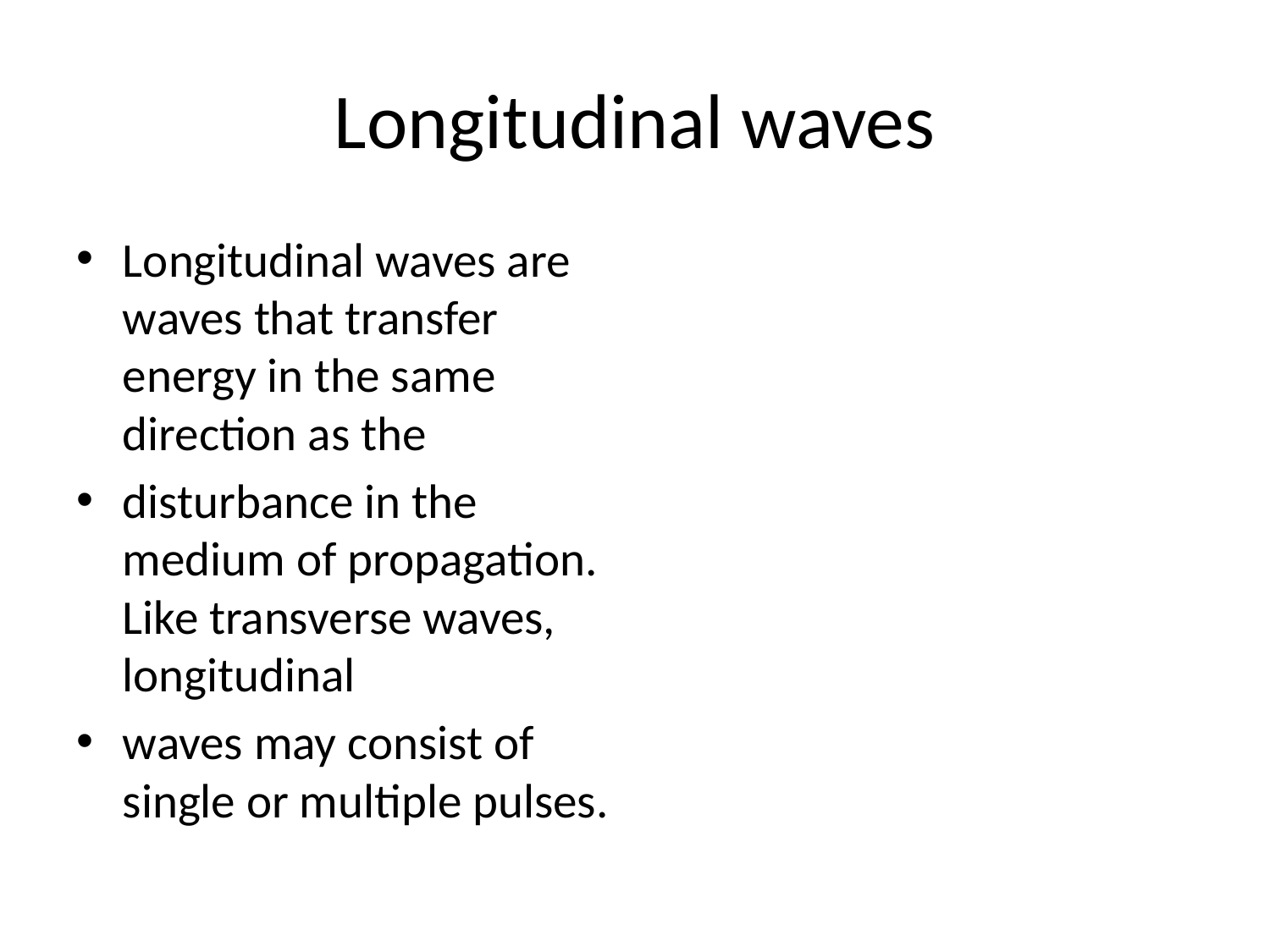

# Longitudinal waves
Longitudinal waves are waves that transfer energy in the same direction as the
disturbance in the medium of propagation. Like transverse waves, longitudinal
waves may consist of single or multiple pulses.